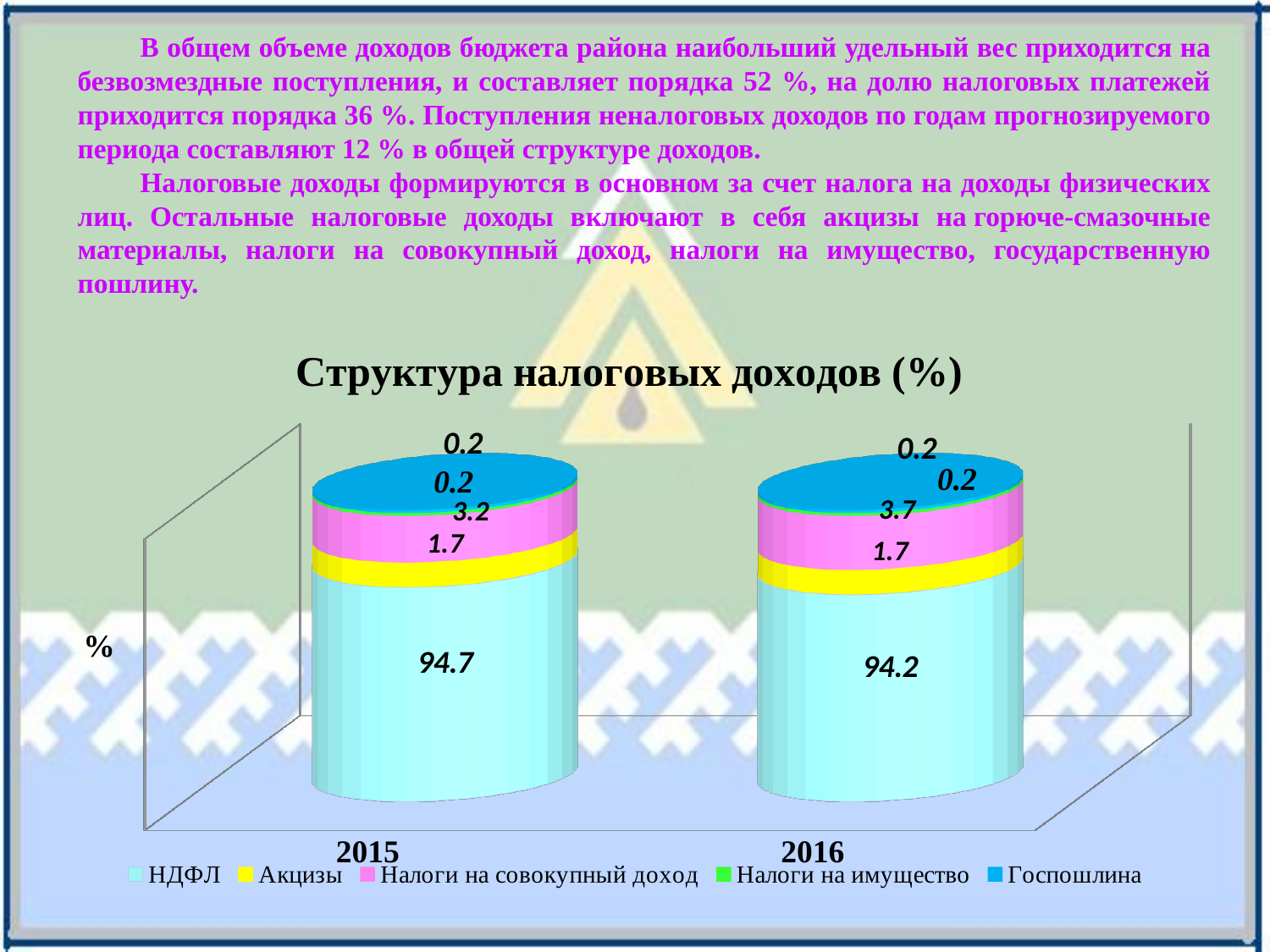

В общем объеме доходов бюджета района наибольший удельный вес приходится на безвозмездные поступления, и составляет порядка 52 %, на долю налоговых платежей приходится порядка 36 %. Поступления неналоговых доходов по годам прогнозируемого периода составляют 12 % в общей структуре доходов.
Налоговые доходы формируются в основном за счет налога на доходы физических лиц. Остальные налоговые доходы включают в себя акцизы на горюче-смазочные материалы, налоги на совокупный доход, налоги на имущество, государственную пошлину.

[unsupported chart]